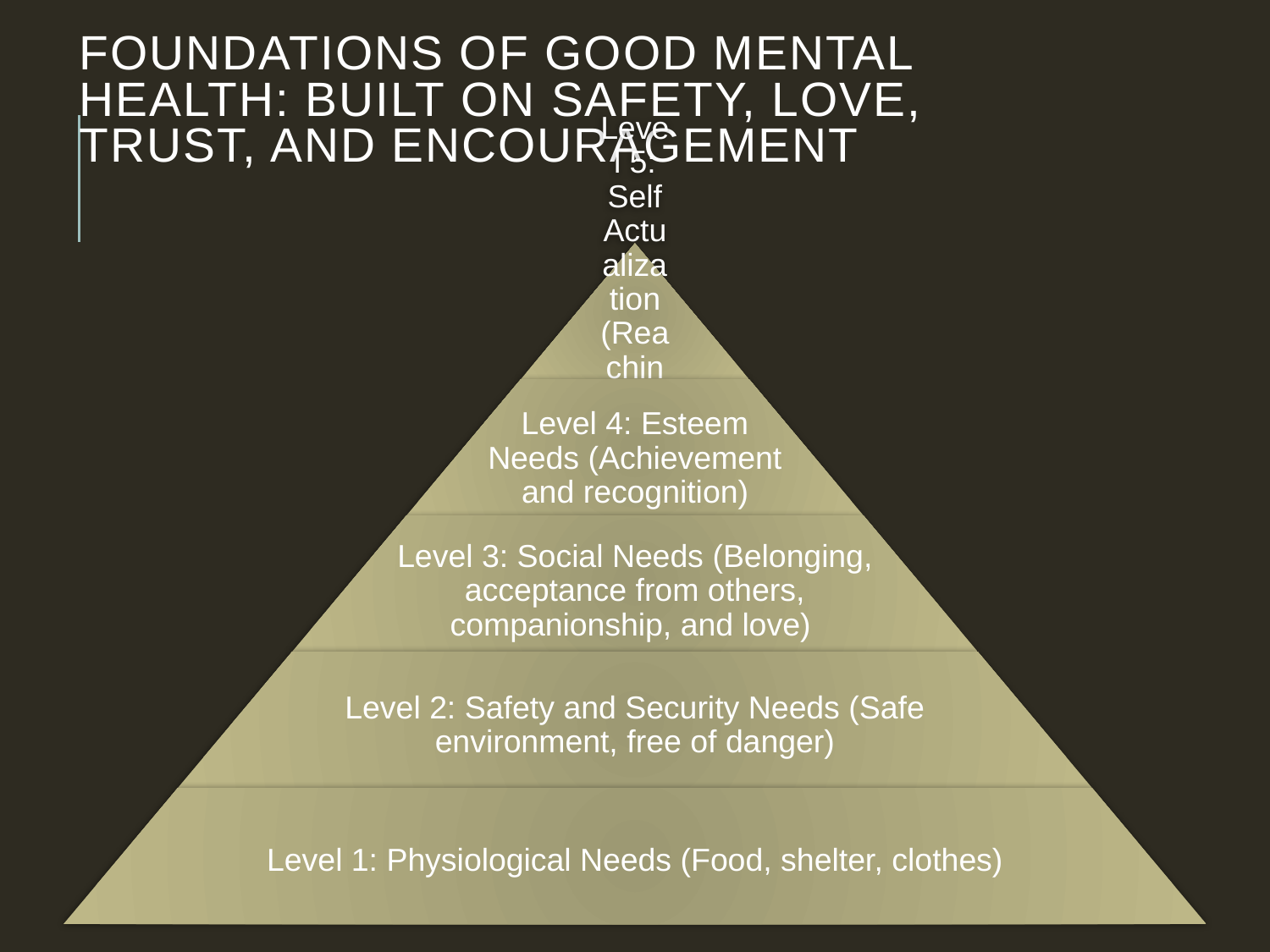

# Foundations of good Mental health: Built on safety, love, trust, and encouragement
Level 5: Self Actualization (Reaching one’s potential)
Level 4: Esteem Needs (Achievement and recognition)
Level 3: Social Needs (Belonging, acceptance from others, companionship, and love)
Level 2: Safety and Security Needs (Safe environment, free of danger)
Level 1: Physiological Needs (Food, shelter, clothes)